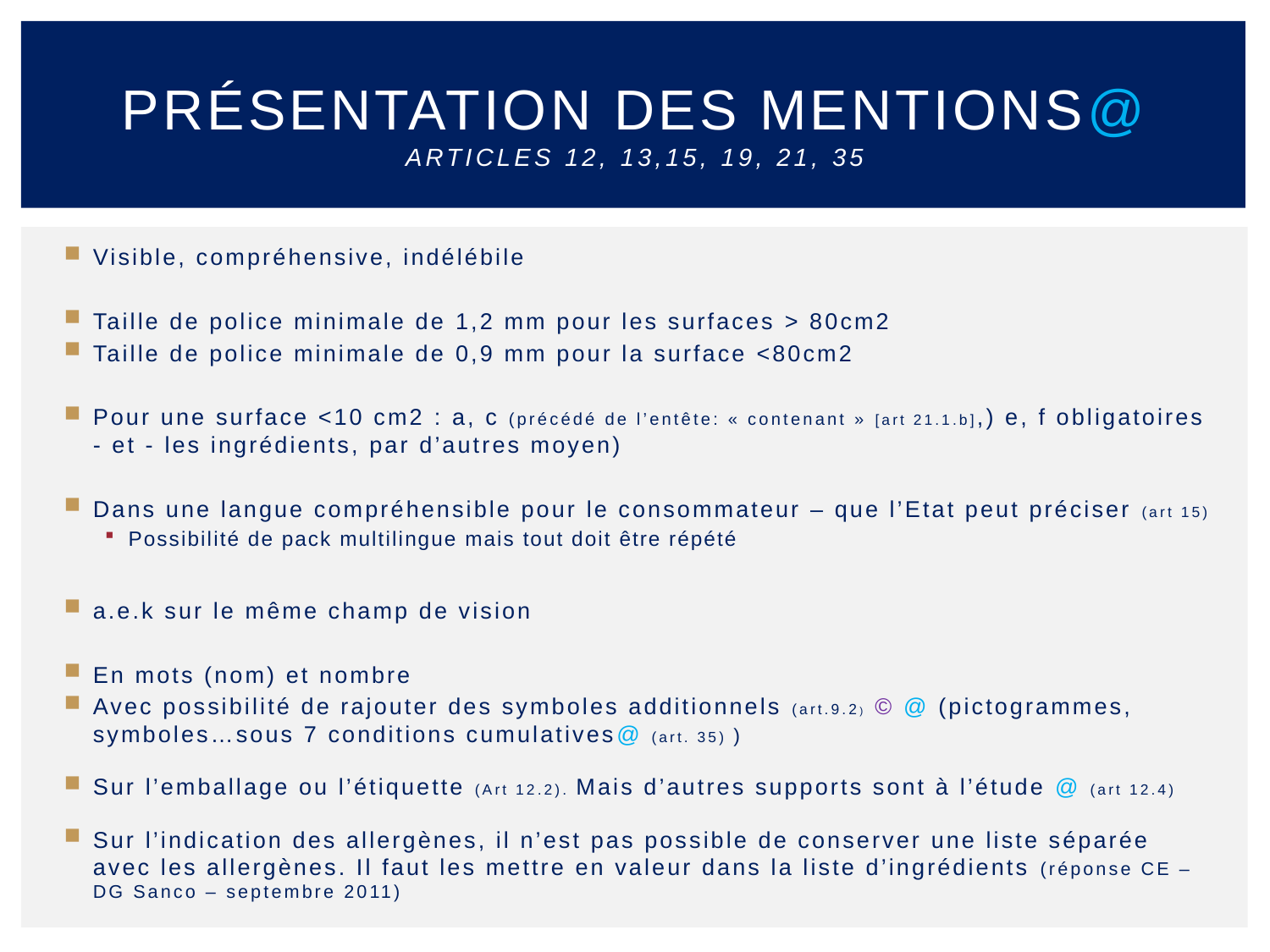

# Présentation des mentions@ articles 12, 13,15, 19, 21, 35
Visible, compréhensive, indélébile

Taille de police minimale de 1,2 mm pour les surfaces > 80cm2
Taille de police minimale de 0,9 mm pour la surface <80cm2

Pour une surface <10 cm2 : a, c (précédé de l’entête: « contenant » [art 21.1.b],) e, f obligatoires - et - les ingrédients, par d’autres moyen)

Dans une langue compréhensible pour le consommateur – que l’Etat peut préciser (art 15)
Possibilité de pack multilingue mais tout doit être répété

a.e.k sur le même champ de vision

En mots (nom) et nombre
Avec possibilité de rajouter des symboles additionnels (art.9.2) © @ (pictogrammes, symboles…sous 7 conditions cumulatives@ (art. 35) )

Sur l’emballage ou l’étiquette (Art 12.2). Mais d’autres supports sont à l’étude @ (art 12.4)

Sur l’indication des allergènes, il n’est pas possible de conserver une liste séparée avec les allergènes. Il faut les mettre en valeur dans la liste d’ingrédients (réponse CE – DG Sanco – septembre 2011)